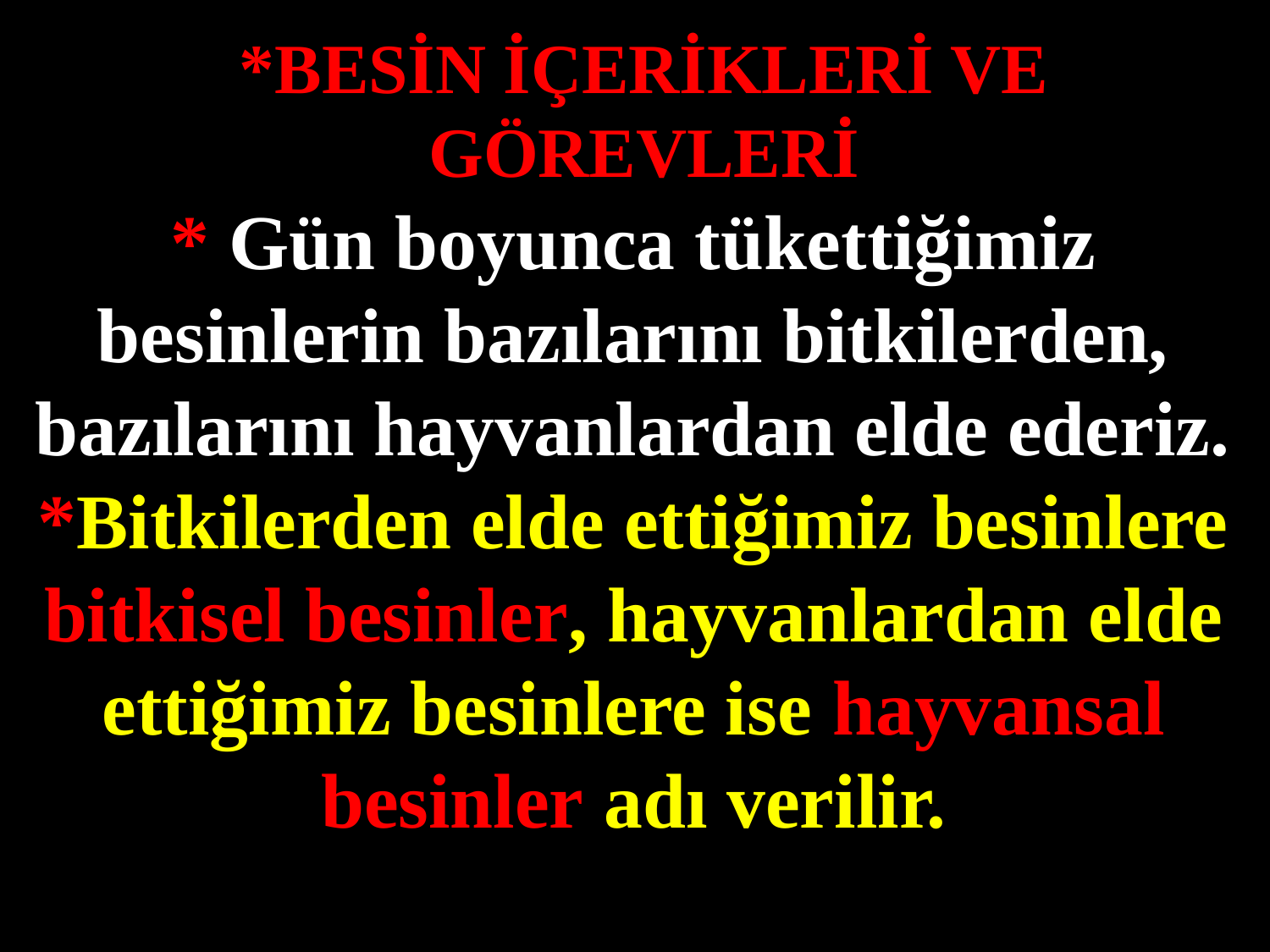

*BESİN İÇERİKLERİ VE GÖREVLERİ
* Gün boyunca tükettiğimiz besinlerin bazılarını bitkilerden, bazılarını hayvanlardan elde ederiz. *Bitkilerden elde ettiğimiz besinlere bitkisel besinler, hayvanlardan elde ettiğimiz besinlere ise hayvansal besinler adı verilir.
#